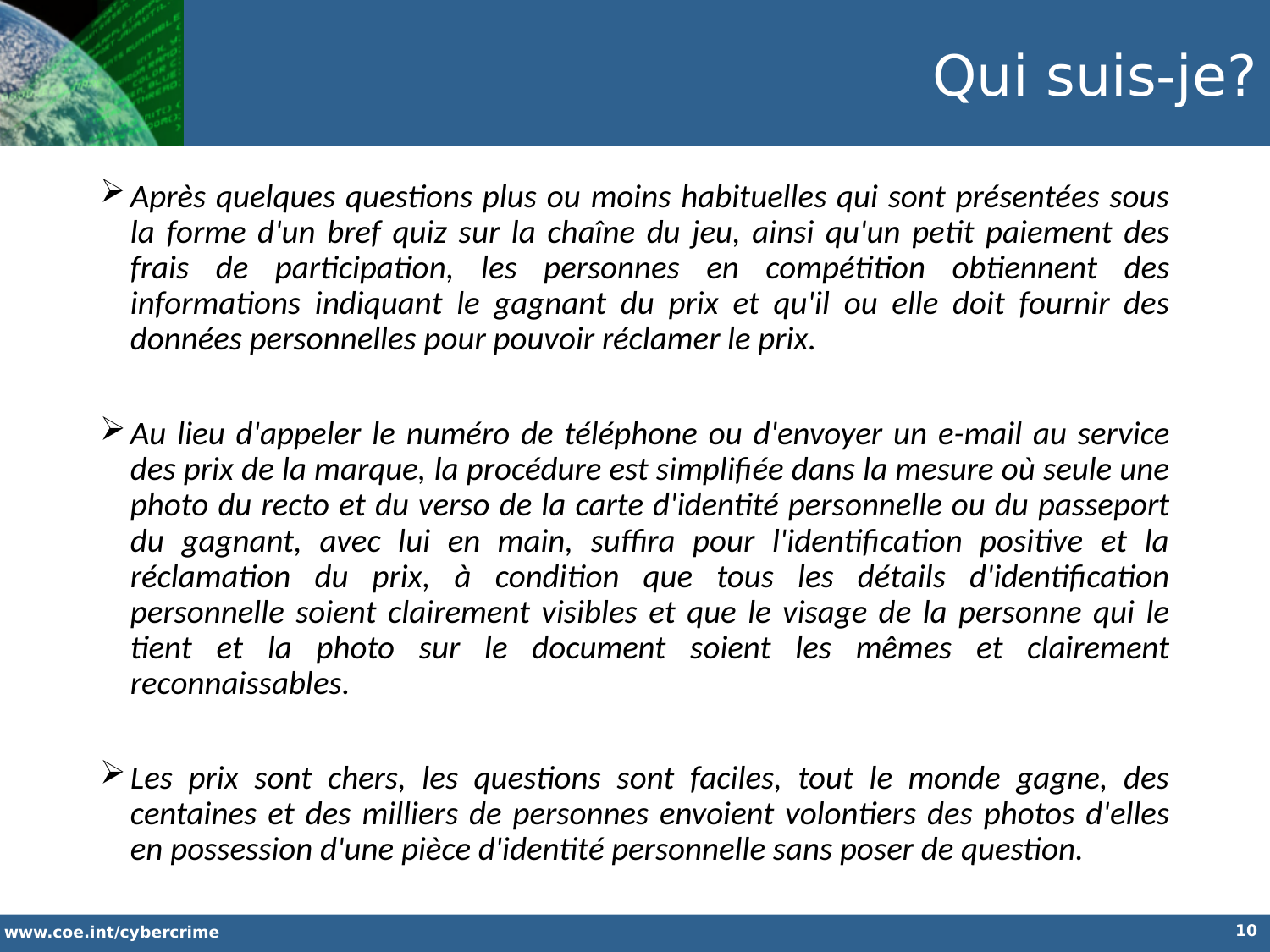

Qui suis-je?
Après quelques questions plus ou moins habituelles qui sont présentées sous la forme d'un bref quiz sur la chaîne du jeu, ainsi qu'un petit paiement des frais de participation, les personnes en compétition obtiennent des informations indiquant le gagnant du prix et qu'il ou elle doit fournir des données personnelles pour pouvoir réclamer le prix.

Au lieu d'appeler le numéro de téléphone ou d'envoyer un e-mail au service des prix de la marque, la procédure est simplifiée dans la mesure où seule une photo du recto et du verso de la carte d'identité personnelle ou du passeport du gagnant, avec lui en main, suffira pour l'identification positive et la réclamation du prix, à condition que tous les détails d'identification personnelle soient clairement visibles et que le visage de la personne qui le tient et la photo sur le document soient les mêmes et clairement reconnaissables.

Les prix sont chers, les questions sont faciles, tout le monde gagne, des centaines et des milliers de personnes envoient volontiers des photos d'elles en possession d'une pièce d'identité personnelle sans poser de question.
10